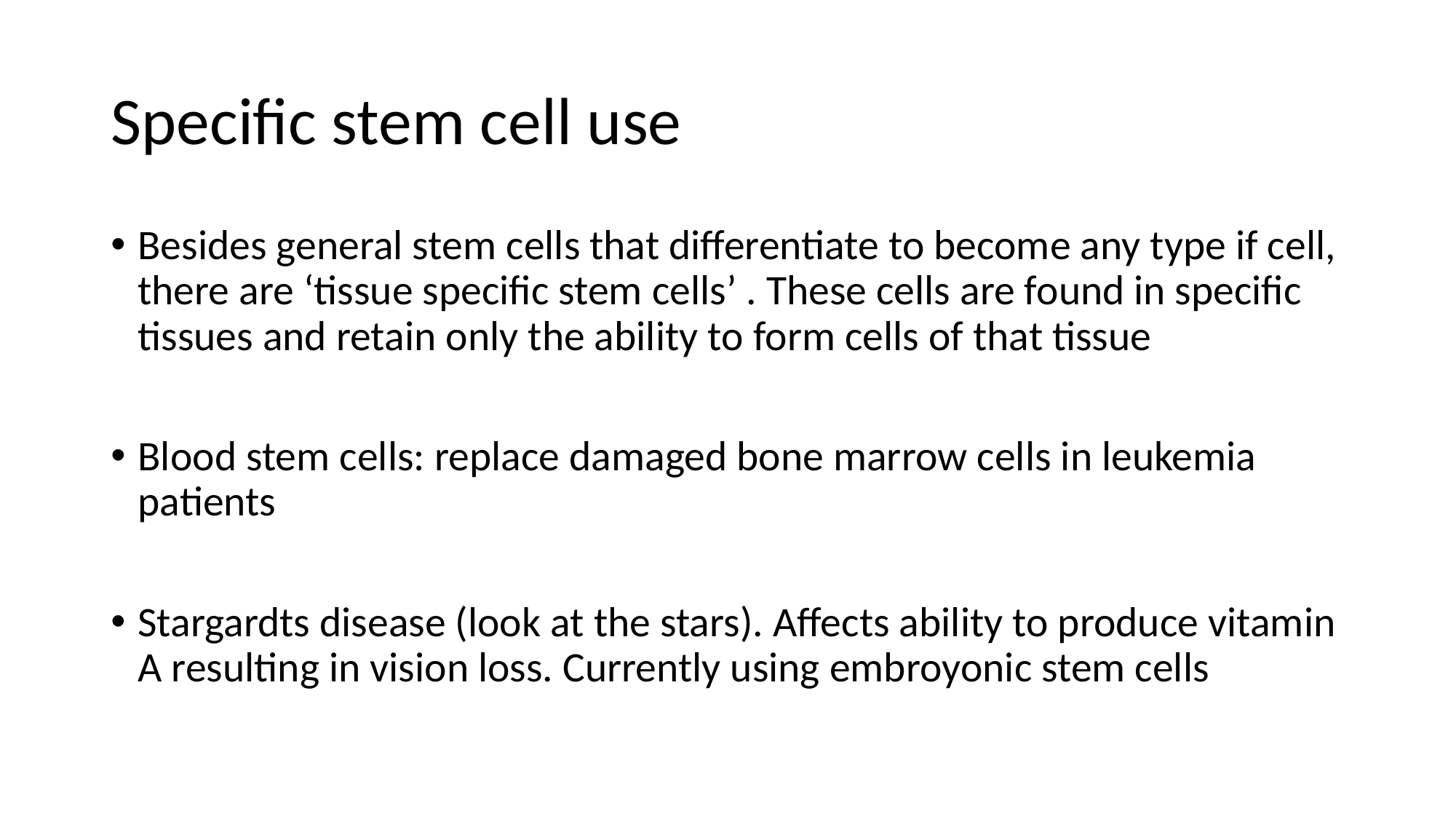

# Specific stem cell use
Besides general stem cells that differentiate to become any type if cell, there are ‘tissue specific stem cells’ . These cells are found in specific tissues and retain only the ability to form cells of that tissue

Blood stem cells: replace damaged bone marrow cells in leukemia patients

Stargardts disease (look at the stars). Affects ability to produce vitamin A resulting in vision loss. Currently using embroyonic stem cells